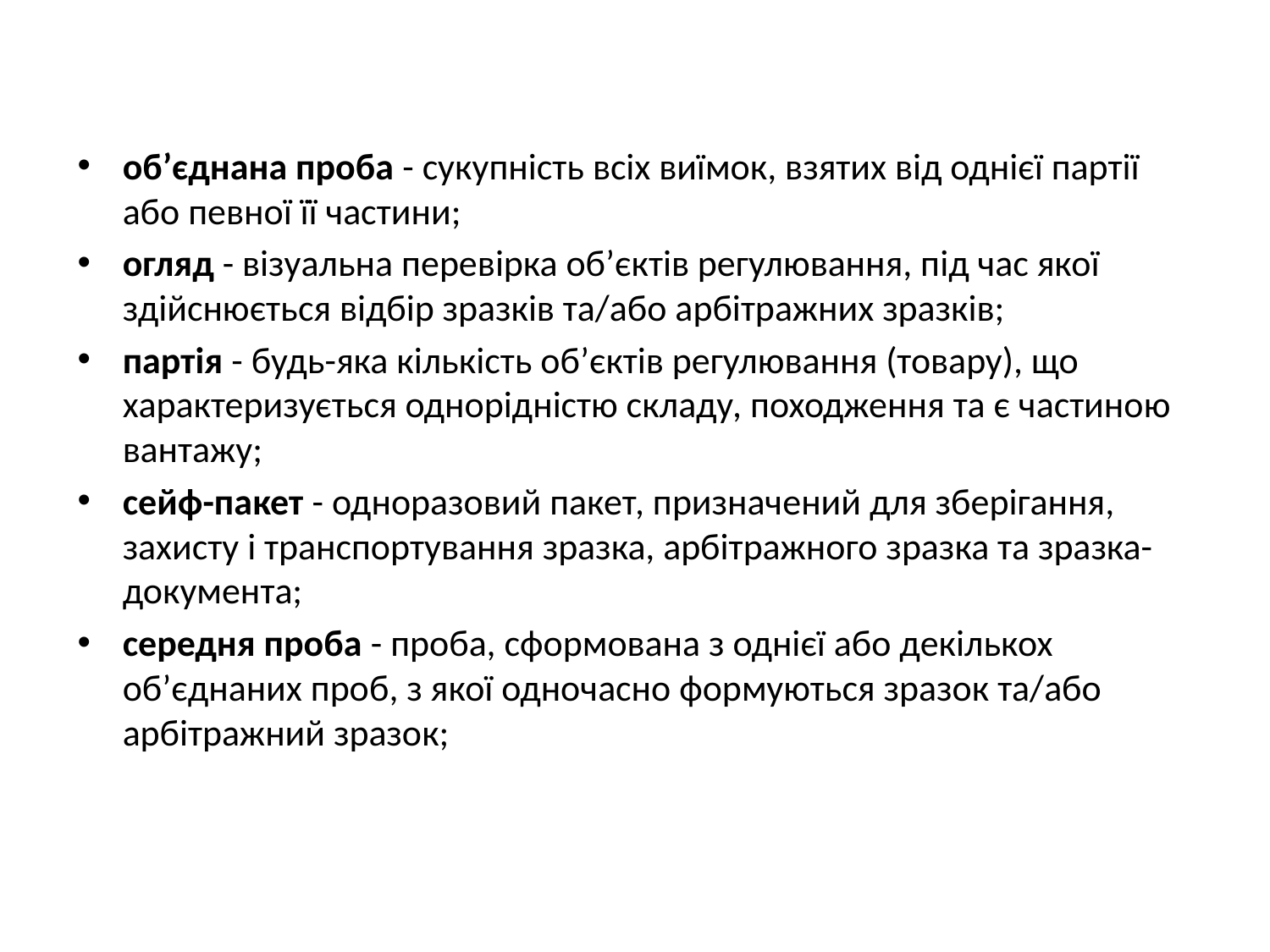

об’єднана проба - сукупність всіх виїмок, взятих від однієї партії або певної її частини;
огляд - візуальна перевірка об’єктів регулювання, під час якої здійснюється відбір зразків та/або арбітражних зразків;
партія - будь-яка кількість об’єктів регулювання (товару), що характеризується однорідністю складу, походження та є частиною вантажу;
сейф-пакет - одноразовий пакет, призначений для зберігання, захисту і транспортування зразка, арбітражного зразка та зразка-документа;
середня проба - проба, сформована з однієї або декількох об’єднаних проб, з якої одночасно формуються зразок та/або арбітражний зразок;